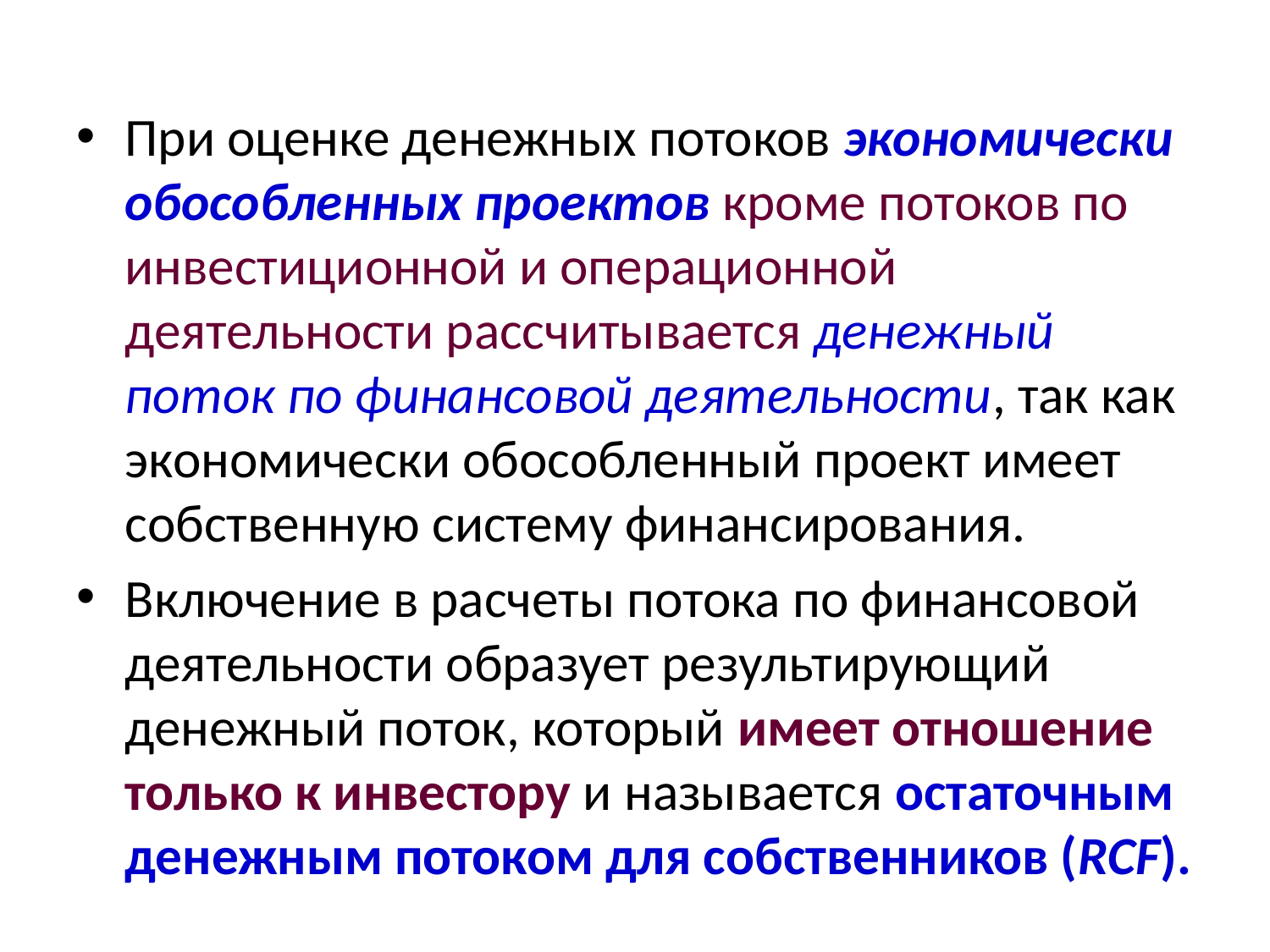

При оценке денежных потоков экономически обособленных проектов кроме потоков по инвестиционной и операционной деятельности рассчитывается денежный поток по финансовой деятельности, так как экономически обособленный проект имеет собственную систему финансирования.
Включение в расчеты потока по финансовой деятельности образует результирующий денежный поток, который имеет отношение только к инвестору и называется остаточным денежным потоком для собственников (RCF).